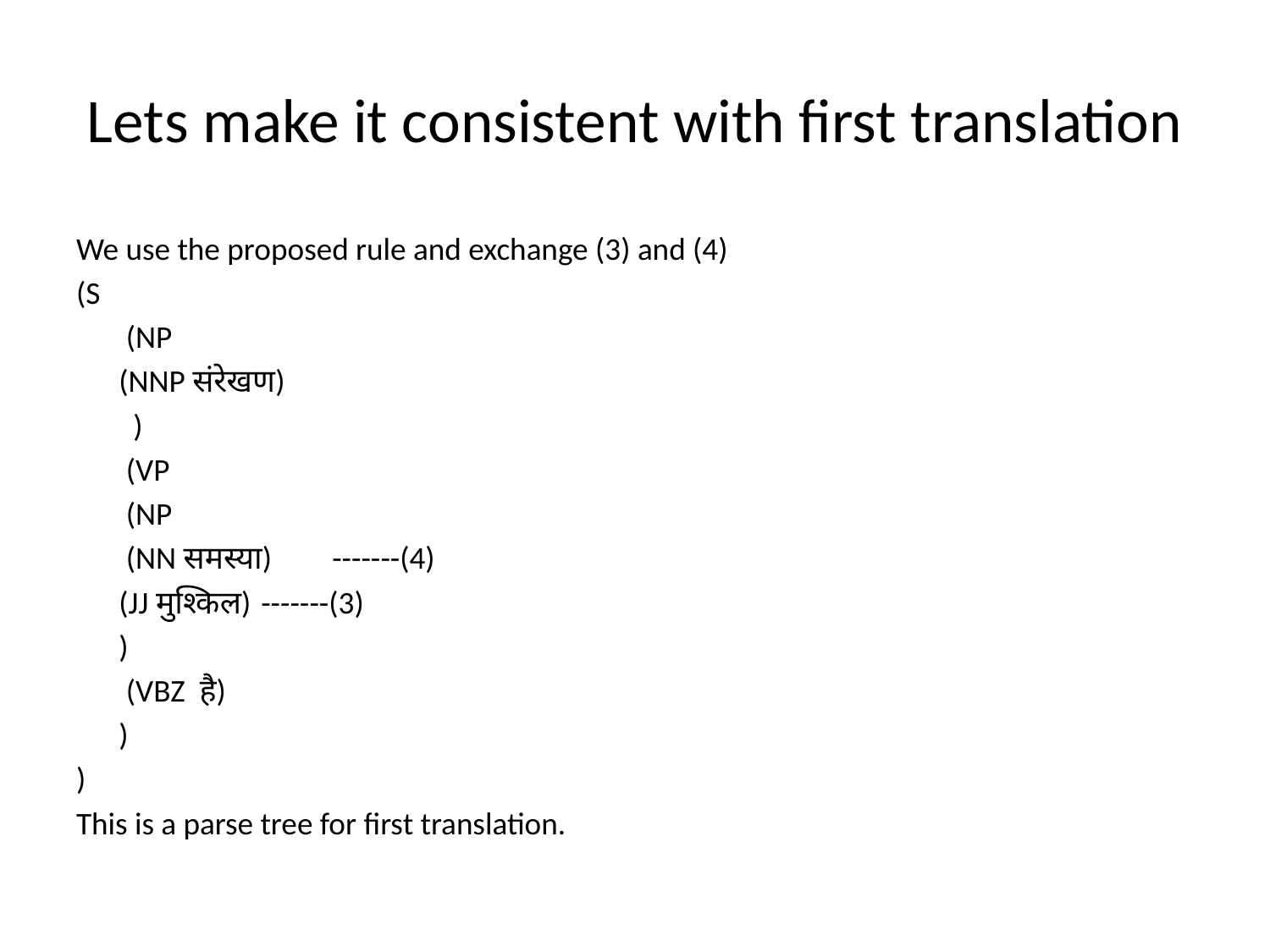

# Lets make it consistent with first translation
We use the proposed rule and exchange (3) and (4)
(S
	 (NP
		(NNP संरेखण)
	  )
 	 (VP
		 (NP
			 (NN समस्या)			-------(4)
			(JJ मुश्किल)			-------(3)
		)
		 (VBZ  है)
	)
)
This is a parse tree for first translation.